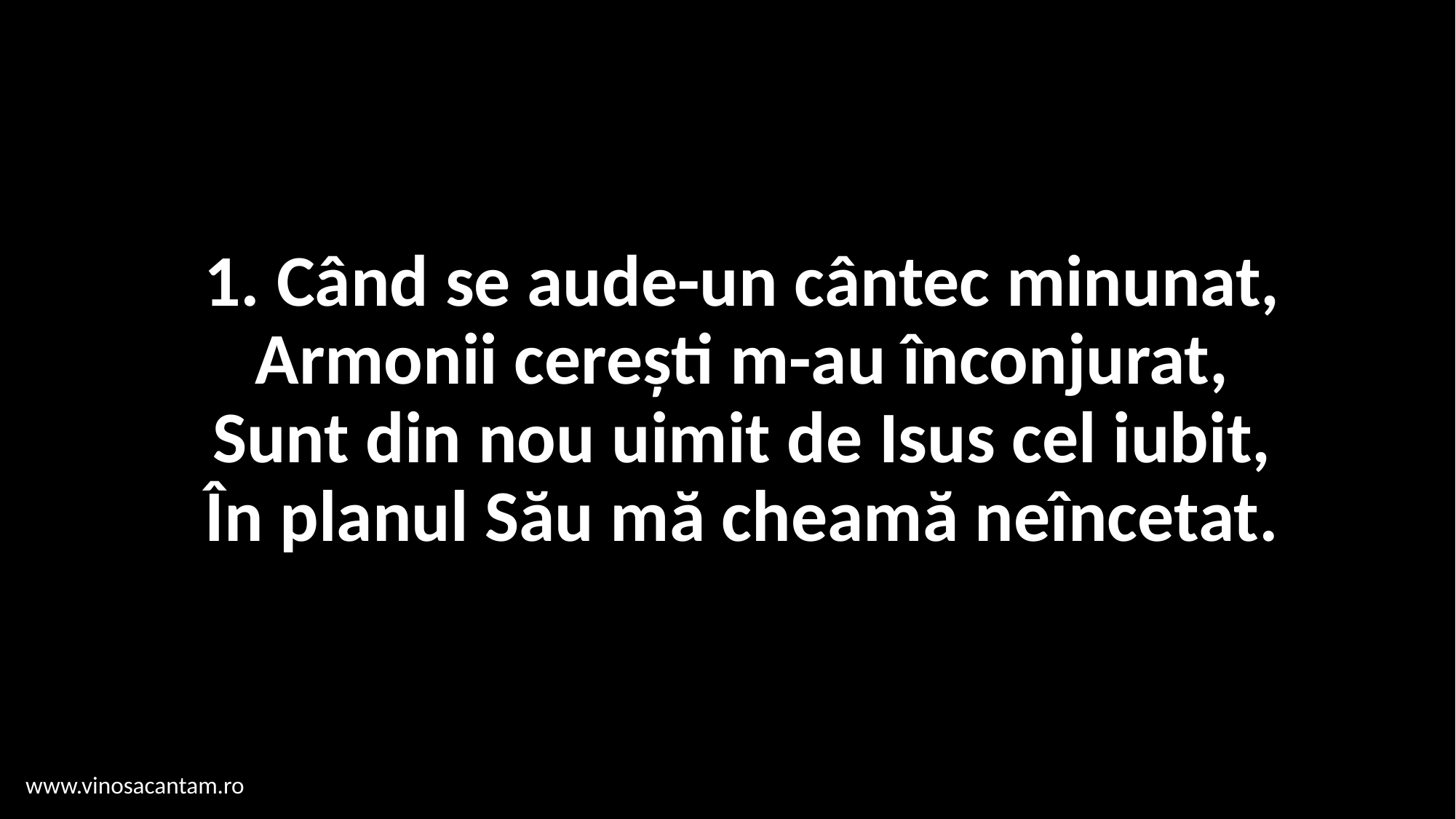

# 1. Când se aude-un cântec minunat, Armonii cerești m-au înconjurat, Sunt din nou uimit de Isus cel iubit, În planul Său mă cheamă neîncetat.
www.vinosacantam.ro